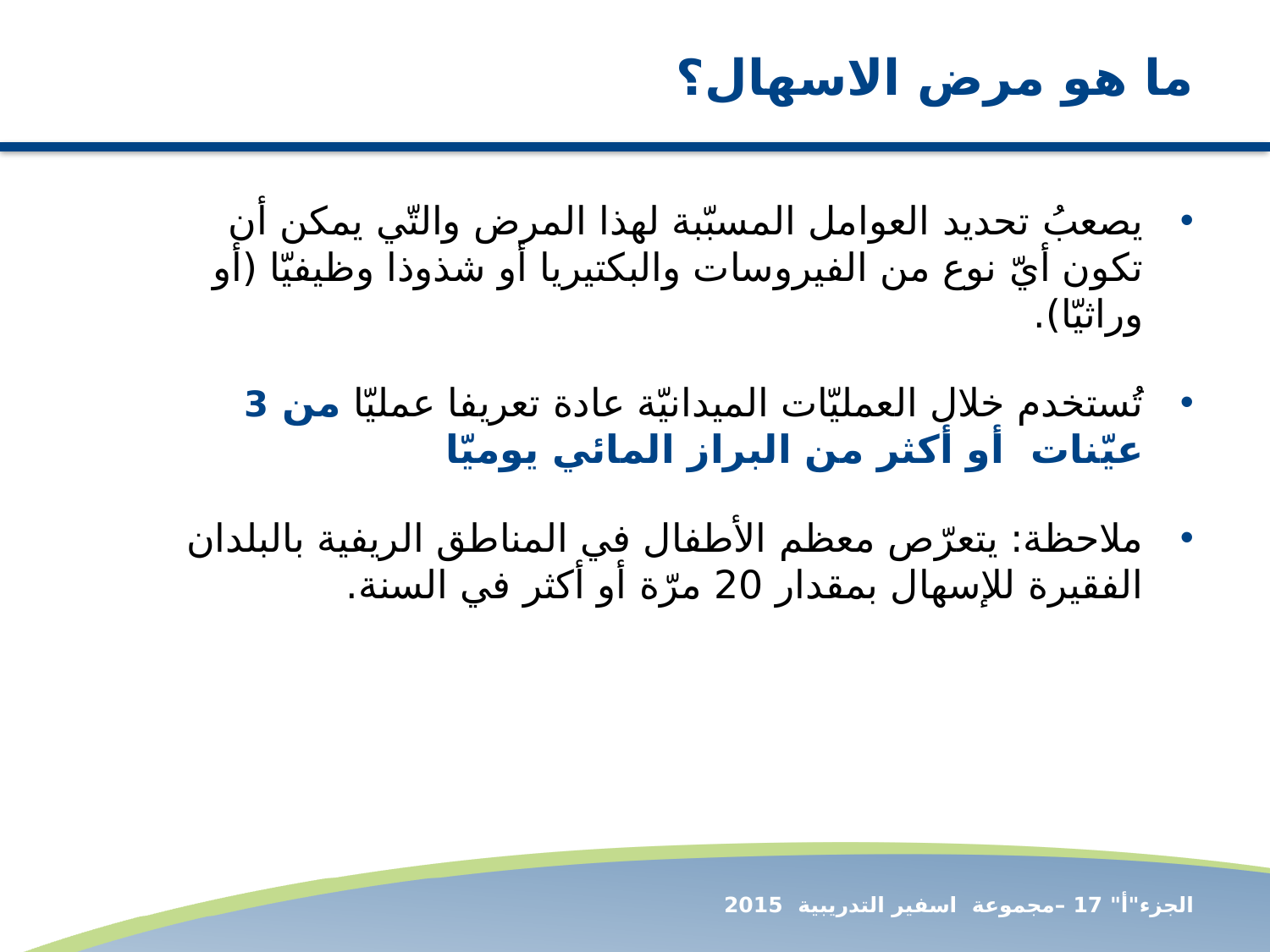

# ما هو مرض الاسهال؟
يصعبُ تحديد العوامل المسبّبة لهذا المرض والتّي يمكن أن تكون أيّ نوع من الفيروسات والبكتيريا أو شذوذا وظيفيّا (أو وراثيّا).
تُستخدم خلال العمليّات الميدانيّة عادة تعريفا عمليّا من 3 عيّنات  أو أكثر من البراز المائي يوميّا
ملاحظة: يتعرّص معظم الأطفال في المناطق الريفية بالبلدان الفقيرة للإسهال بمقدار 20 مرّة أو أكثر في السنة.
الجزء"أ" 17 –مجموعة  اسفير التدريبية  2015